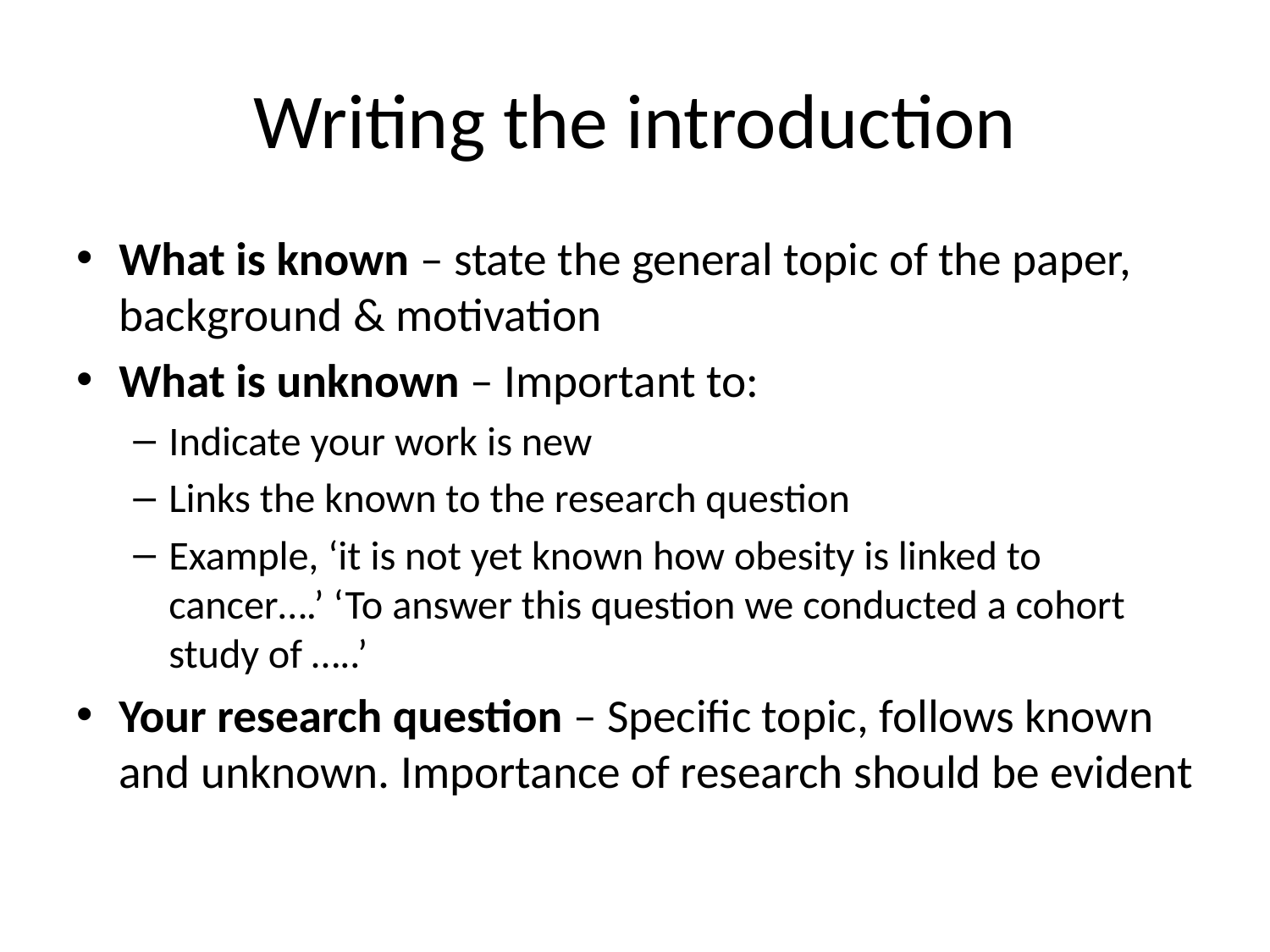

# Writing the introduction
What is known – state the general topic of the paper, background & motivation
What is unknown – Important to:
Indicate your work is new
Links the known to the research question
Example, ‘it is not yet known how obesity is linked to cancer….’ ‘To answer this question we conducted a cohort study of …..’
Your research question – Specific topic, follows known and unknown. Importance of research should be evident